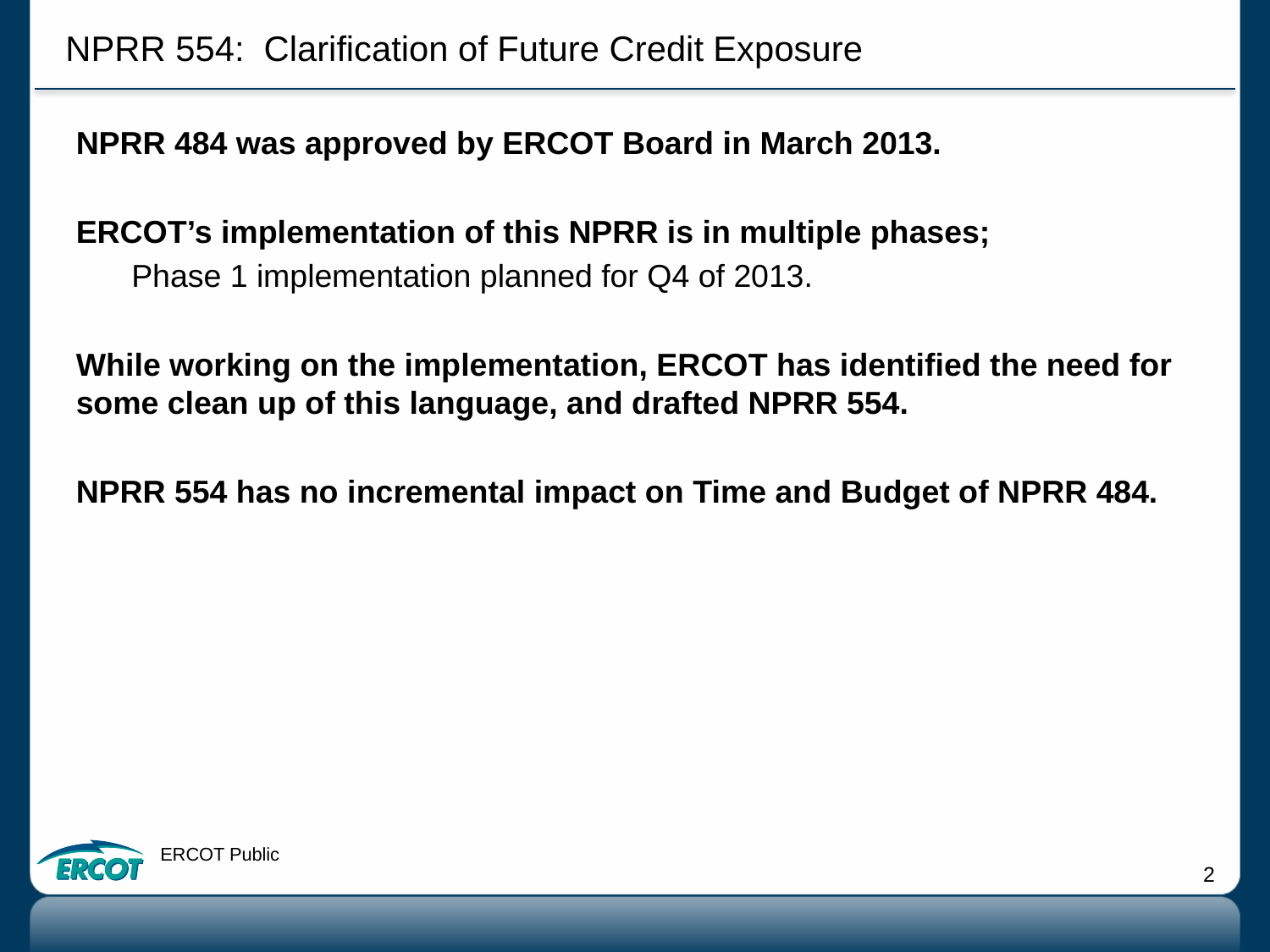

NPRR 554:  Clarification of Future Credit Exposure
NPRR 484 was approved by ERCOT Board in March 2013.

ERCOT’s implementation of this NPRR is in multiple phases;
Phase 1 implementation planned for Q4 of 2013.

While working on the implementation, ERCOT has identified the need for some clean up of this language, and drafted NPRR 554.

NPRR 554 has no incremental impact on Time and Budget of NPRR 484.

ERCOT Public